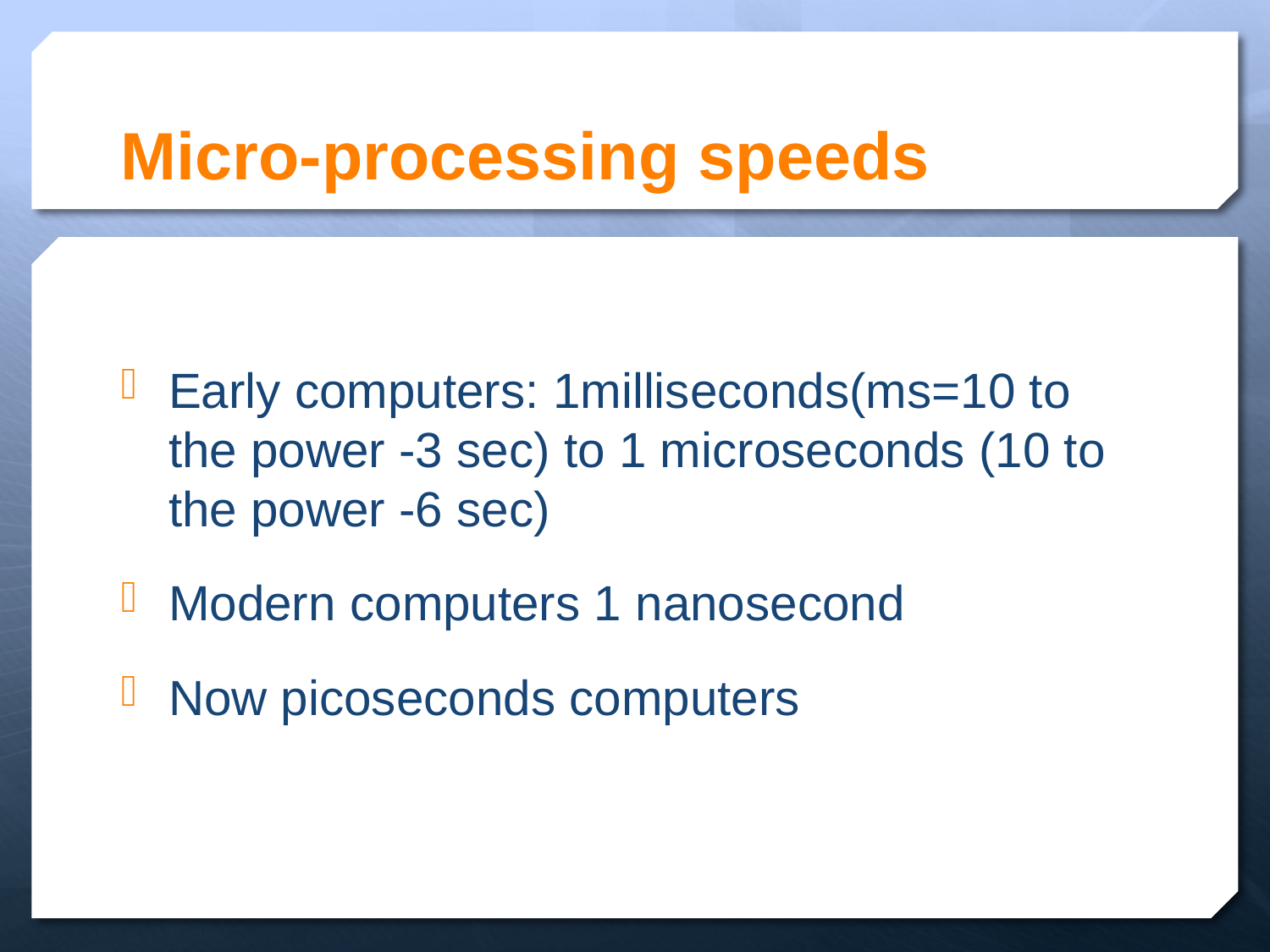

# Micro-processing speeds

Early computers: 1milliseconds(ms=10 to the power -3 sec) to 1 microseconds (10 to the power -6 sec)
Modern computers 1 nanosecond
Now picoseconds computers